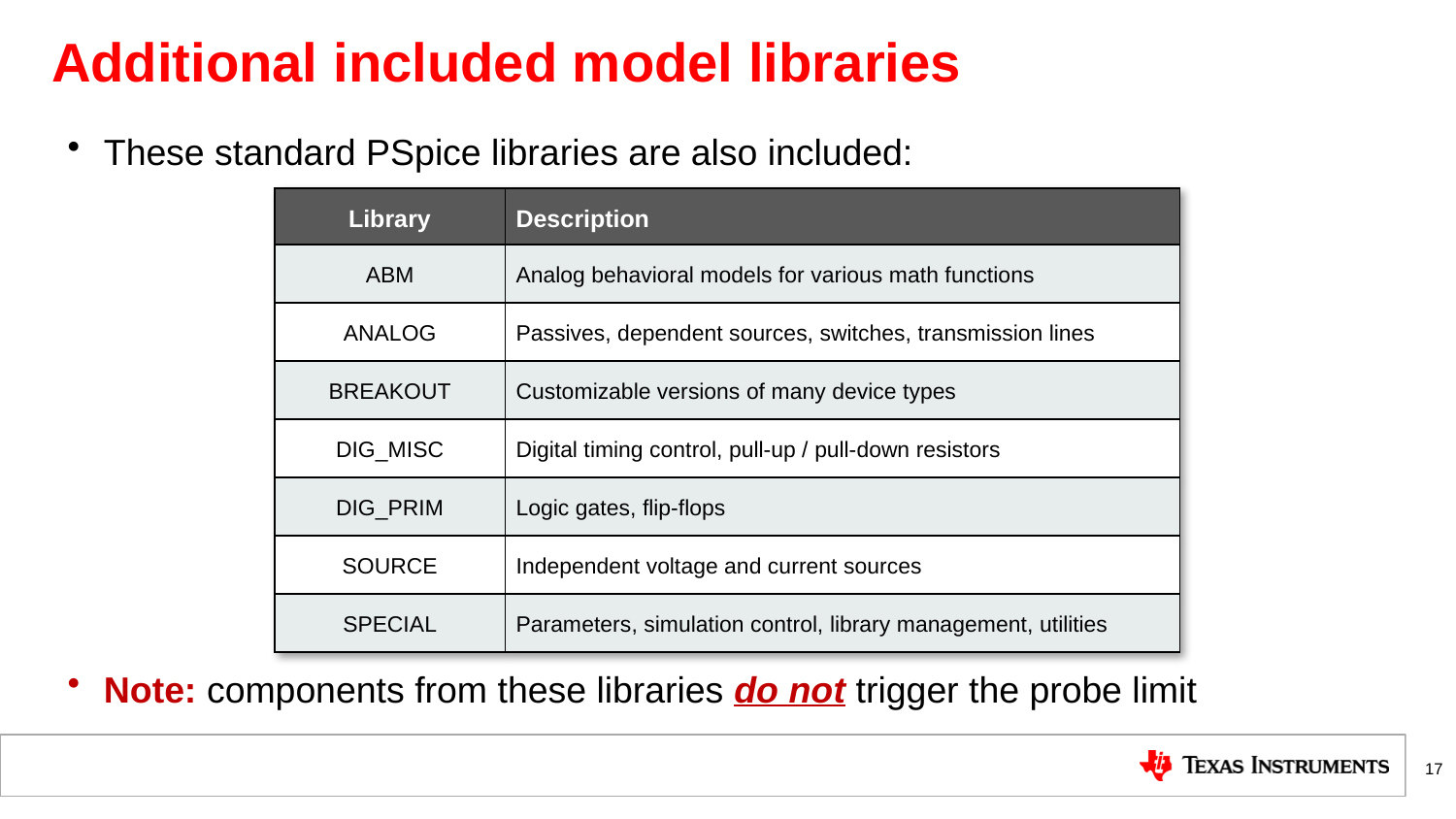

# Additional included model libraries
These standard PSpice libraries are also included:

Note: components from these libraries do not trigger the probe limit
| Library | Description |
| --- | --- |
| ABM | Analog behavioral models for various math functions |
| ANALOG | Passives, dependent sources, switches, transmission lines |
| BREAKOUT | Customizable versions of many device types |
| DIG\_MISC | Digital timing control, pull-up / pull-down resistors |
| DIG\_PRIM | Logic gates, flip-flops |
| SOURCE | Independent voltage and current sources |
| SPECIAL | Parameters, simulation control, library management, utilities |
17